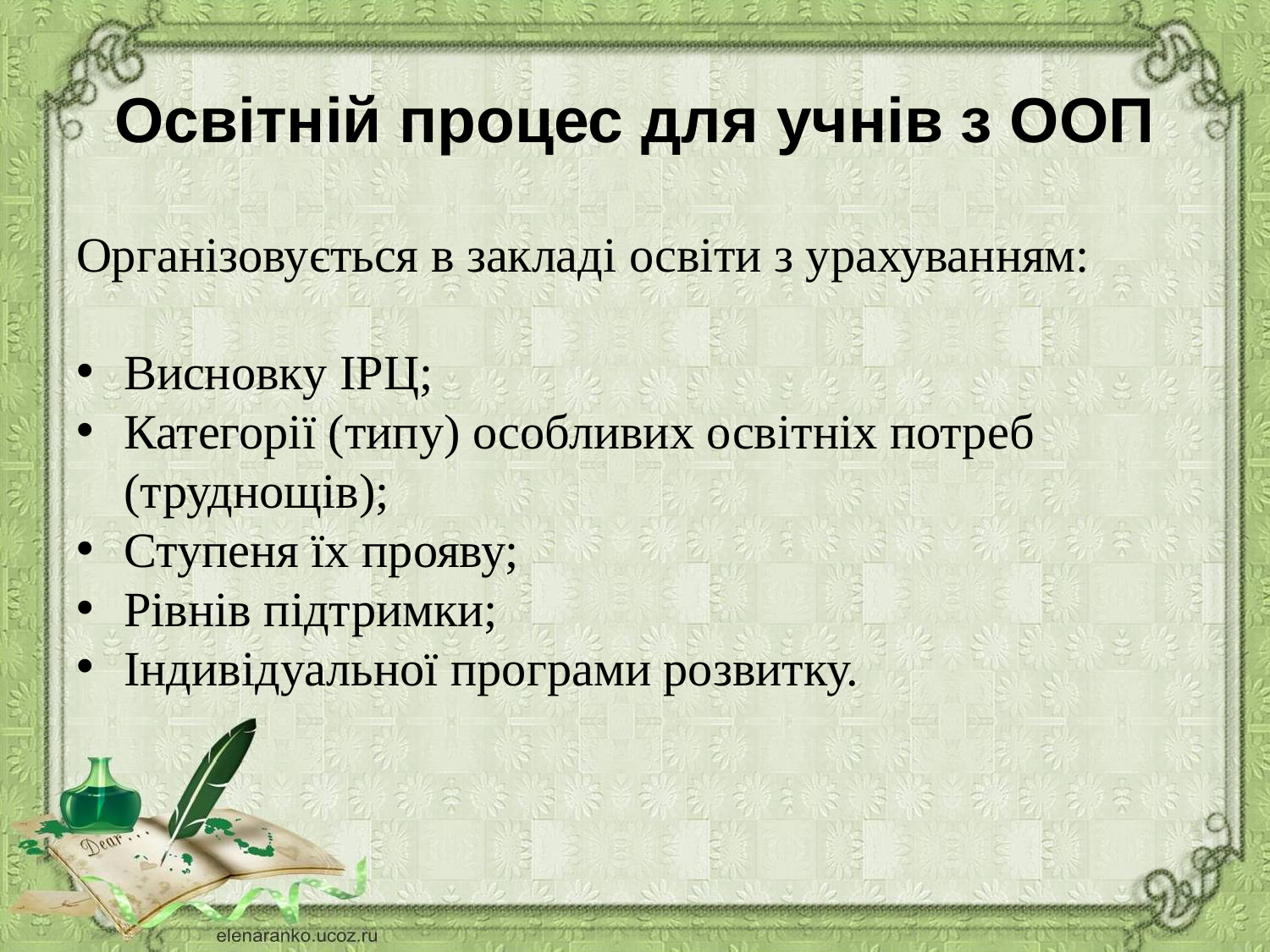

# Освітній процес для учнів з ООП
Організовується в закладі освіти з урахуванням:

Висновку ІРЦ;
Категорії (типу) особливих освітніх потреб (труднощів);
Ступеня їх прояву;
Рівнів підтримки;
Індивідуальної програми розвитку.